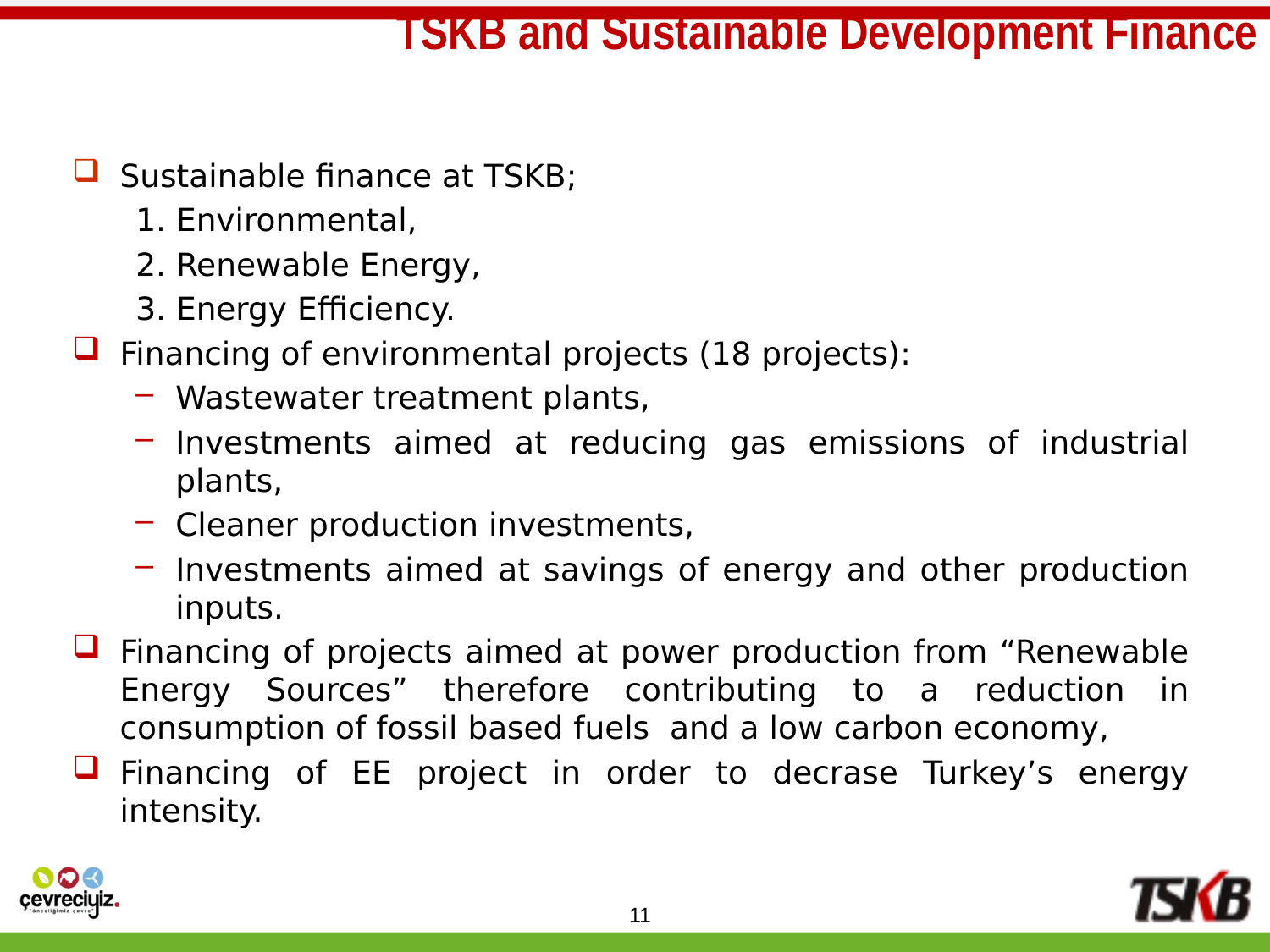

TSKB and Sustainable Development Finance

Sustainable finance at TSKB;
1. Environmental,
2. Renewable Energy,
3. Energy Efficiency.
Financing of environmental projects (18 projects):
Wastewater treatment plants,
Investments aimed at reducing gas emissions of industrial plants,
Cleaner production investments,
Investments aimed at savings of energy and other production inputs.
Financing of projects aimed at power production from “Renewable Energy Sources” therefore contributing to a reduction in consumption of fossil based fuels  and a low carbon economy,
Financing of EE project in order to decrase Turkey’s energy intensity.